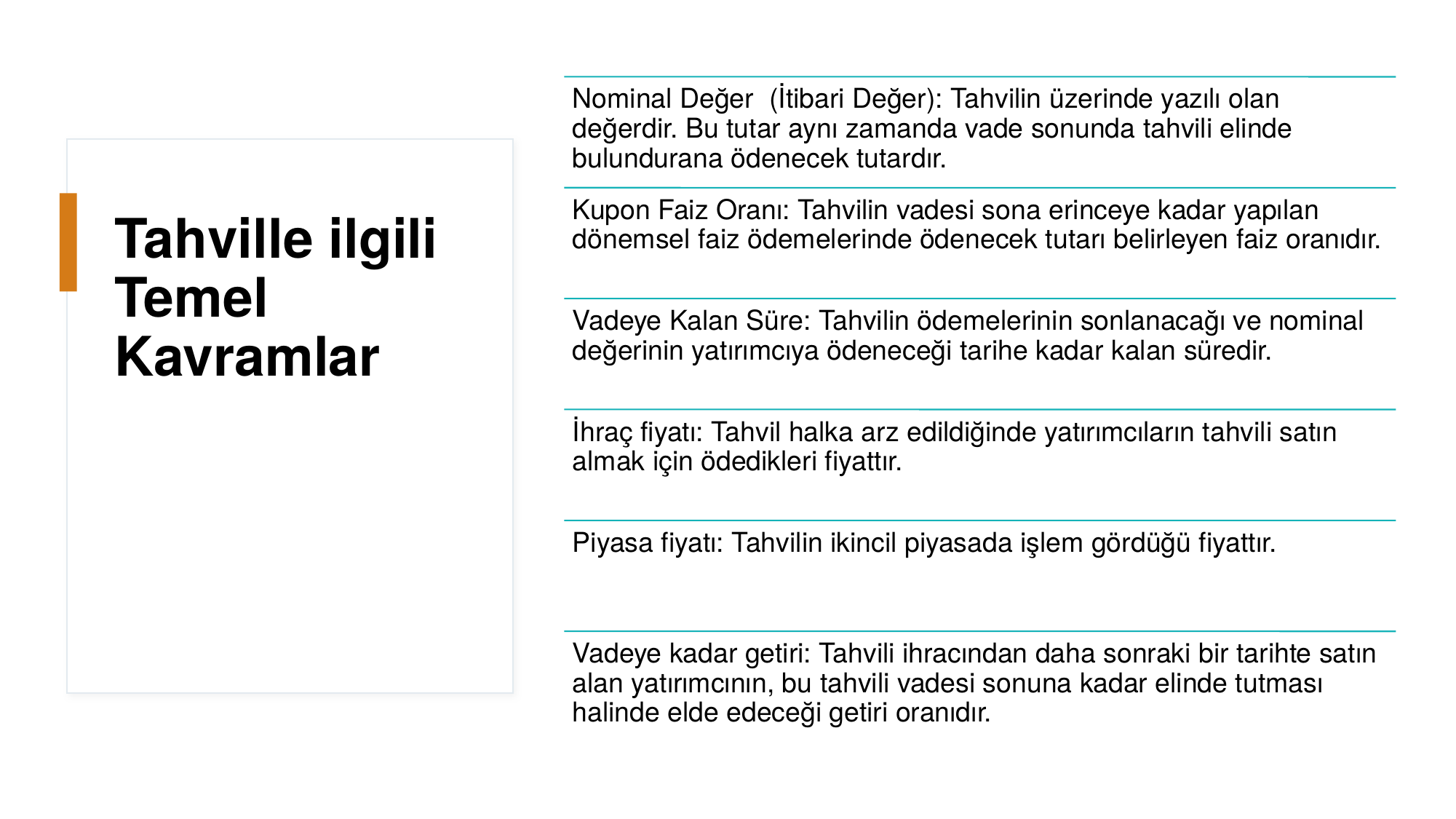

Nominal Değer  (İtibari Değer): Tahvilin üzerinde yazılı olan değerdir. Bu tutar aynı zamanda vade sonunda tahvili elinde bulundurana ödenecek tutardır.
Kupon Faiz Oranı: Tahvilin vadesi sona erinceye kadar yapılan dönemsel faiz ödemelerinde ödenecek tutarı belirleyen faiz oranıdır.
Vadeye Kalan Süre: Tahvilin ödemelerinin sonlanacağı ve nominal değerinin yatırımcıya ödeneceği tarihe kadar kalan süredir.
İhraç fiyatı: Tahvil halka arz edildiğinde yatırımcıların tahvili satın almak için ödedikleri fiyattır.
Piyasa fiyatı: Tahvilin ikincil piyasada işlem gördüğü fiyattır.
Vadeye kadar getiri: Tahvili ihracından daha sonraki bir tarihte satın alan yatırımcının, bu tahvili vadesi sonuna kadar elinde tutması  halinde elde edeceği getiri oranıdır.

# Tahville ilgili Temel Kavramlar